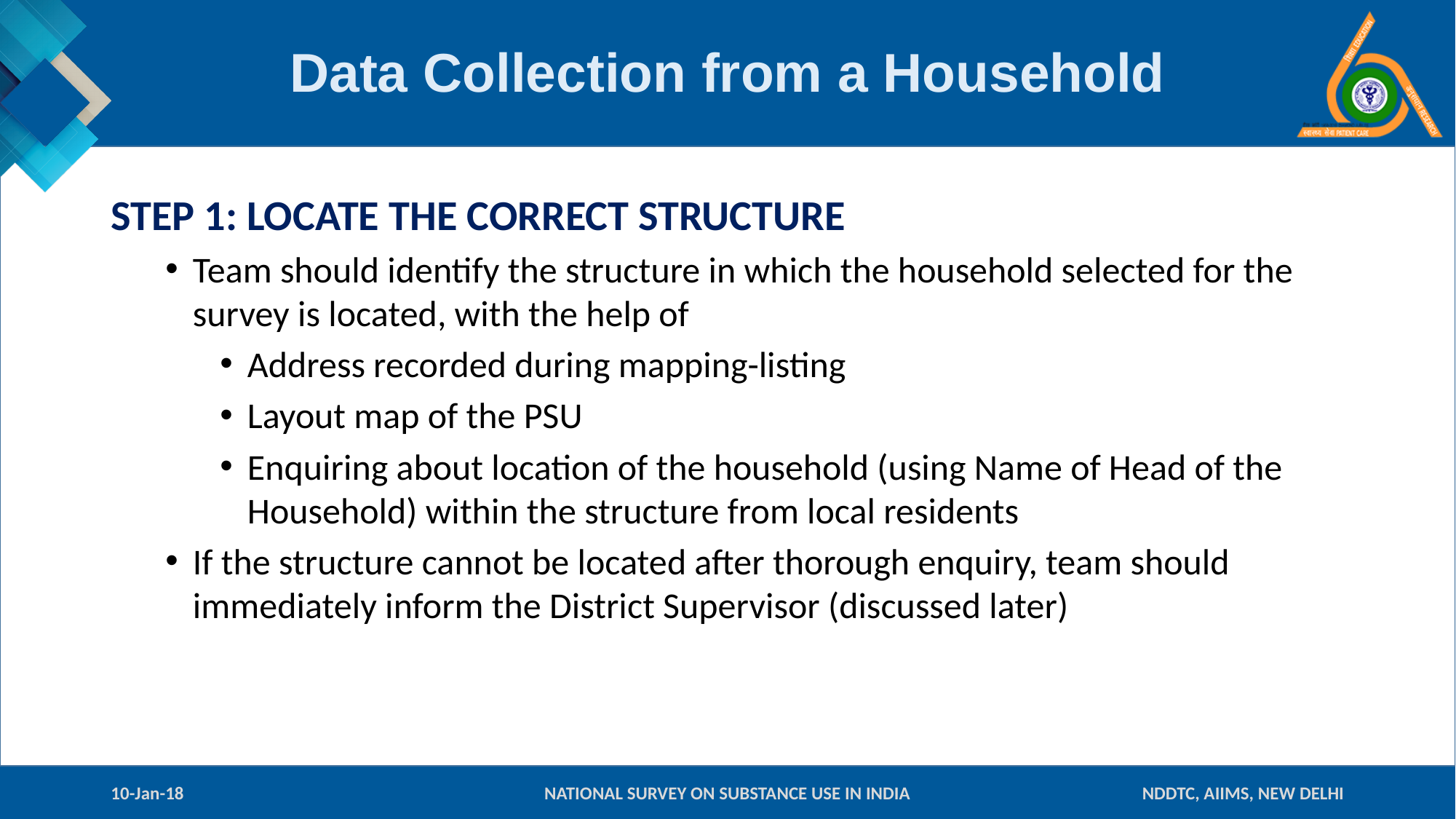

# Data Collection from a Household
STEP 1: LOCATE THE CORRECT STRUCTURE
Team should identify the structure in which the household selected for the survey is located, with the help of
Address recorded during mapping-listing
Layout map of the PSU
Enquiring about location of the household (using Name of Head of the Household) within the structure from local residents
If the structure cannot be located after thorough enquiry, team should immediately inform the District Supervisor (discussed later)
10-Jan-18
NATIONAL SURVEY ON SUBSTANCE USE IN INDIA
NDDTC, AIIMS, NEW DELHI